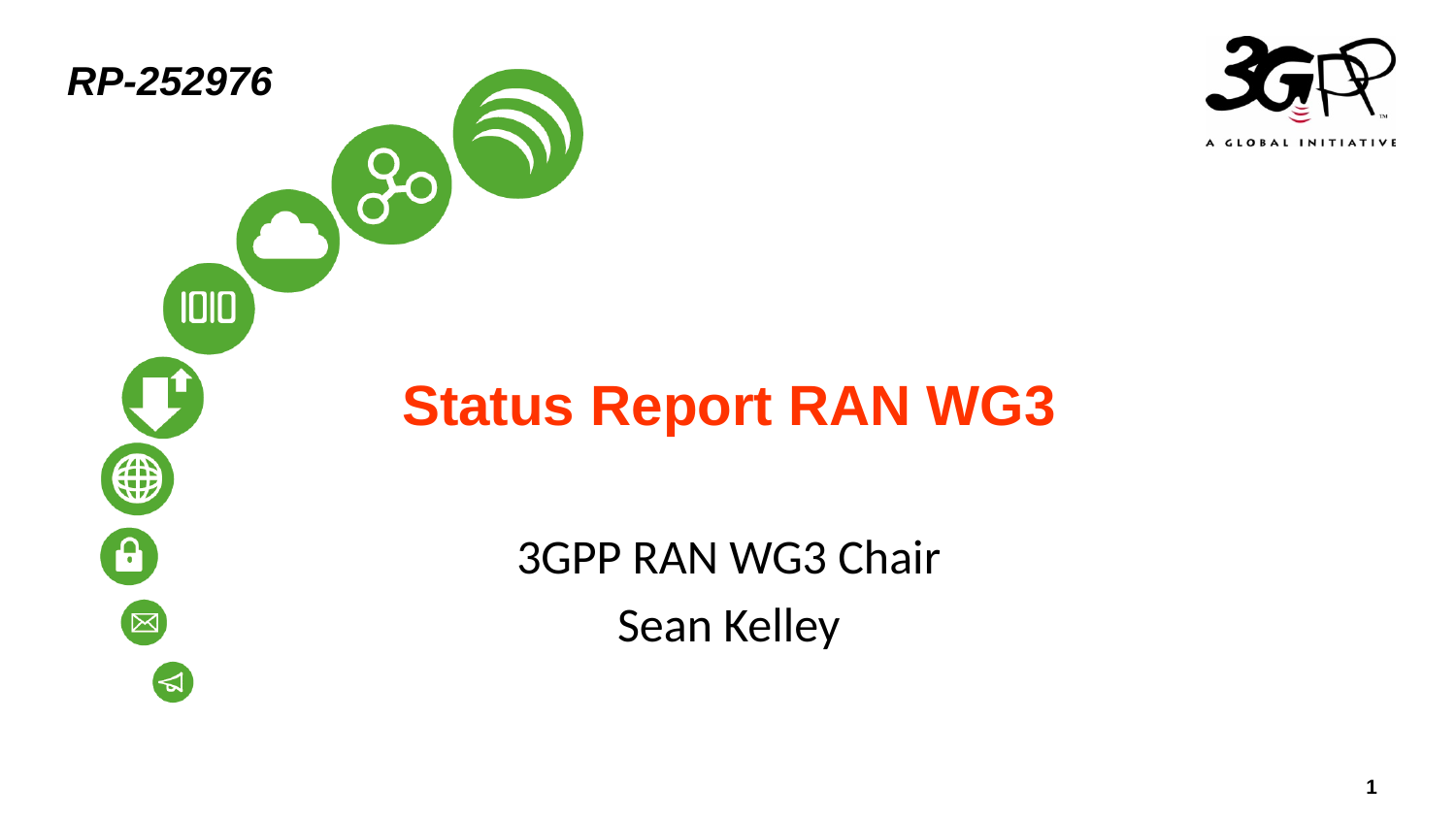

RP-252976
Status Report RAN WG3

3GPP RAN WG3 Chair
Sean Kelley